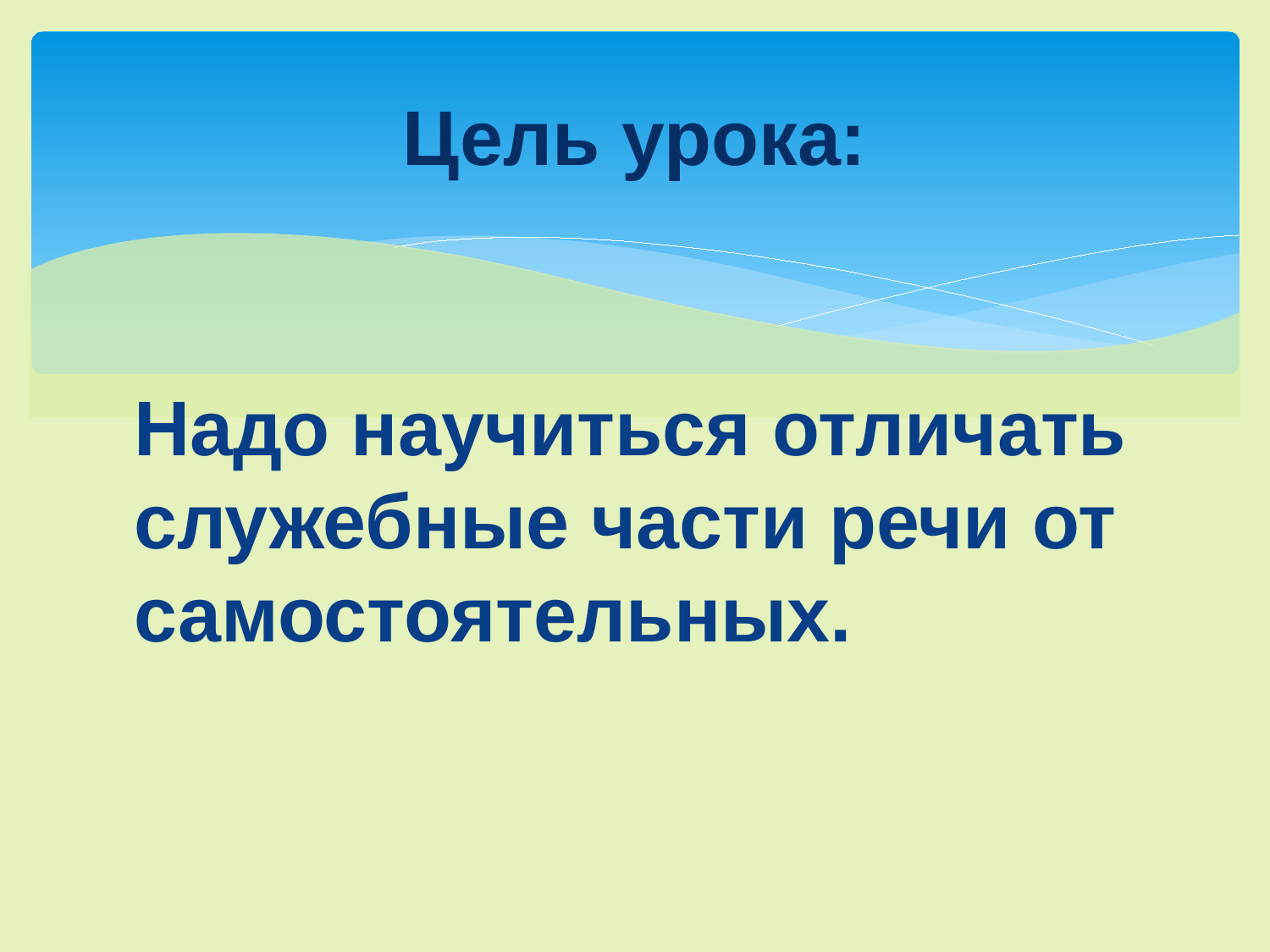

# Цель урока:
Надо научиться отличать служебные части речи от самостоятельных.